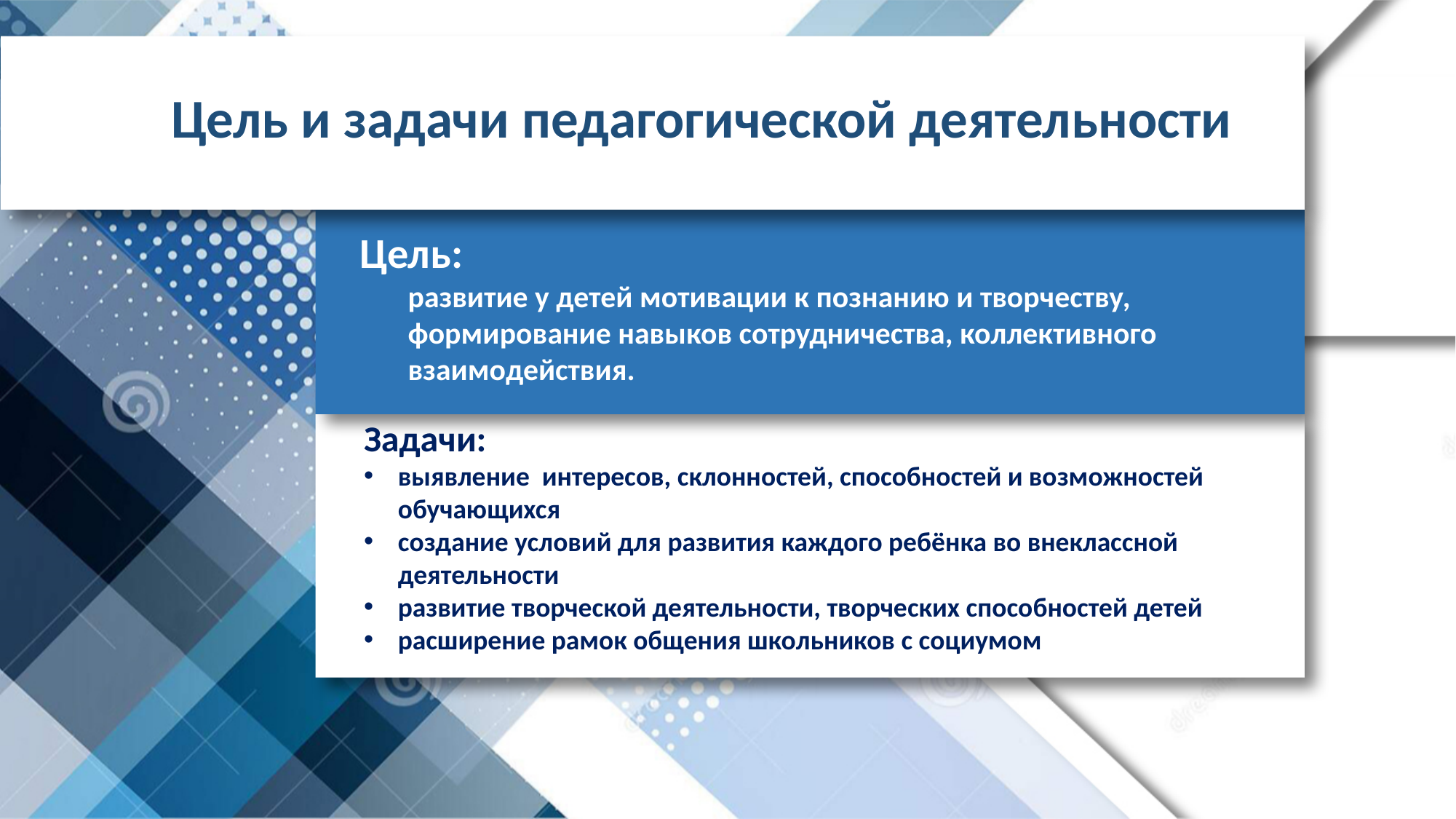

Цель и задачи педагогической деятельности

Цель:
       развитие у детей мотивации к познанию и творчеству,
       формирование навыков сотрудничества, коллективного
       взаимодействия.
Задачи:
выявление  интересов, склонностей, способностей и возможностей обучающихся
создание условий для развития каждого ребёнка во внеклассной деятельности
развитие творческой деятельности, творческих способностей детей
расширение рамок общения школьников с социумом